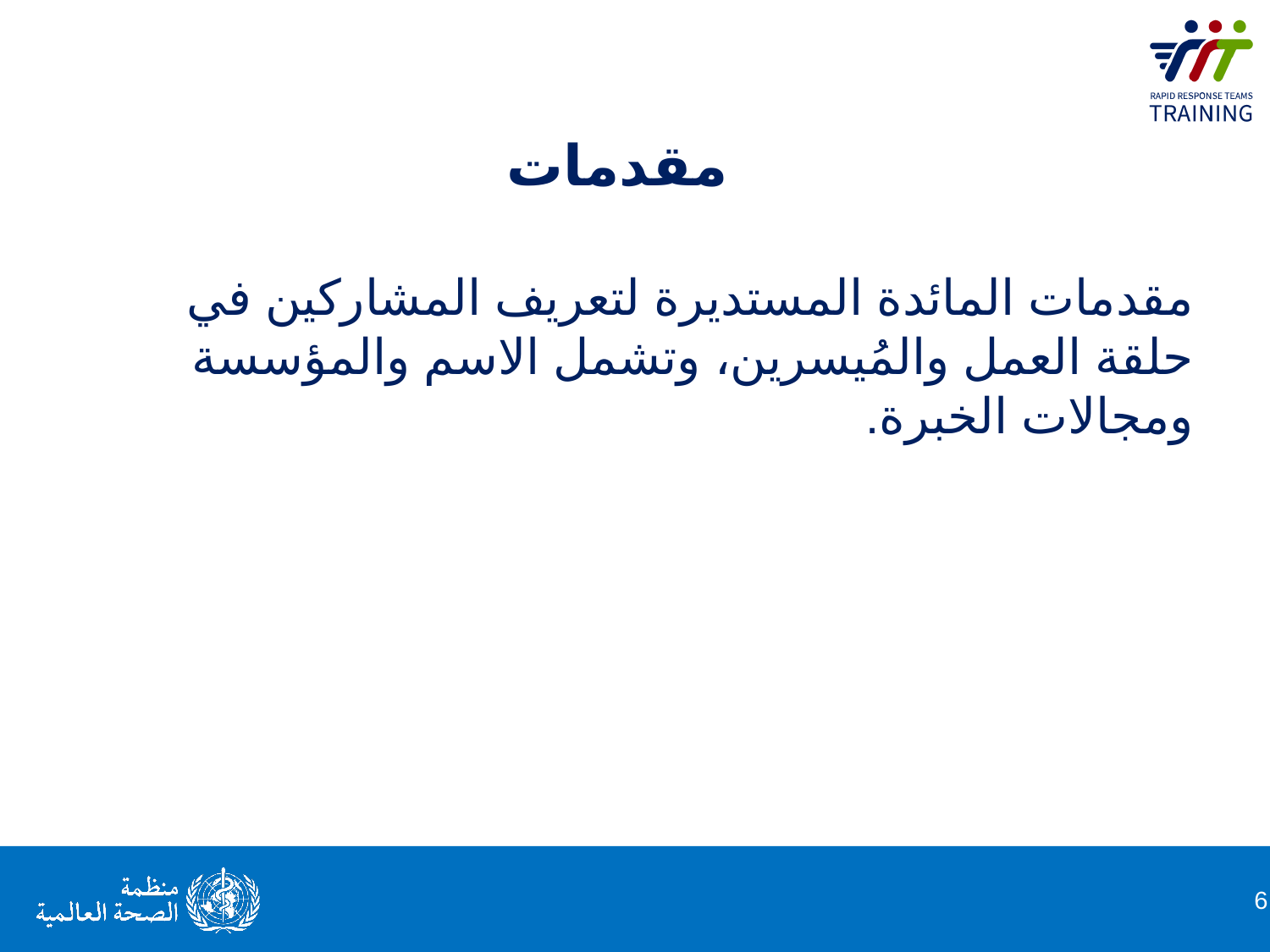

# مقدمات
مقدمات المائدة المستديرة لتعريف المشاركين في حلقة العمل والمُيسرين، وتشمل الاسم والمؤسسة ومجالات الخبرة.